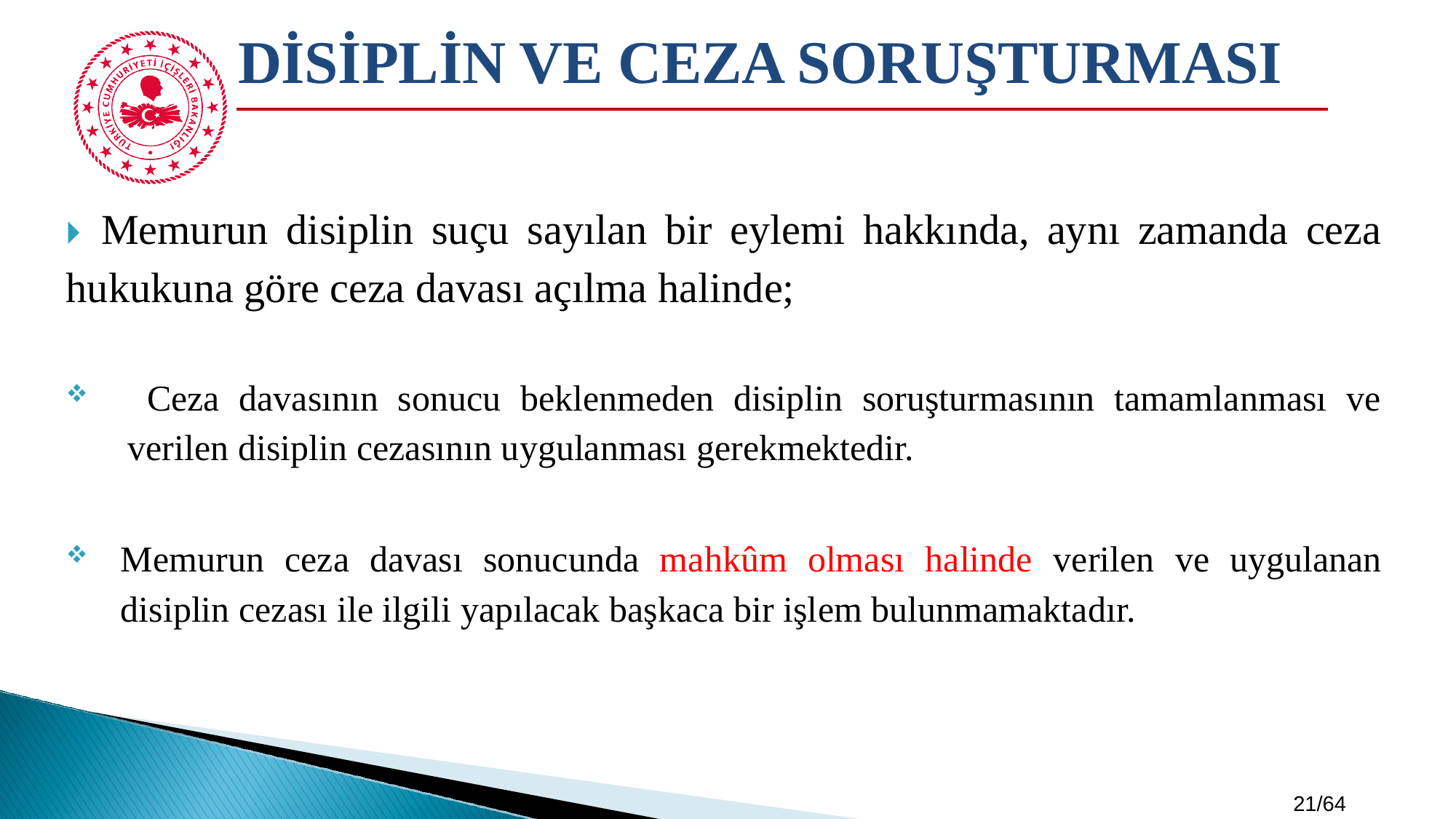

DİSİPLİN VE CEZA SORUŞTURMASI
🞂​ Memurun disiplin suçu sayılan bir eylemi hakkında, aynı zamanda ceza hukukuna göre ceza davası açılma halinde;

 Ceza davasının sonucu beklenmeden disiplin soruşturmasının tamamlanması ve verilen disiplin cezasının uygulanması gerekmektedir.

Memurun ceza davası sonucunda mahkûm olması halinde verilen ve uygulanan disiplin cezası ile ilgili yapılacak başkaca bir işlem bulunmamaktadır.